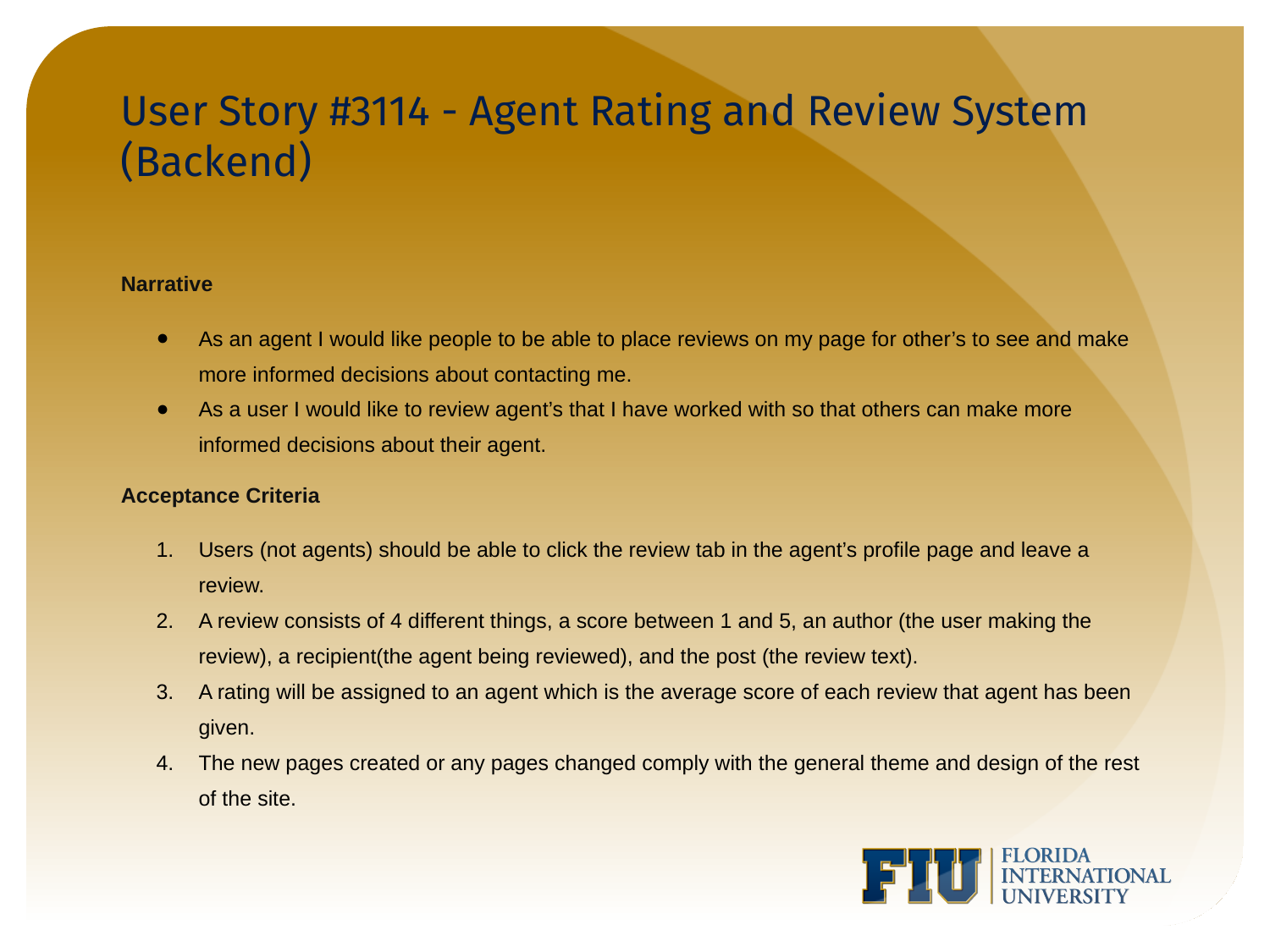

# User Story #3114 - Agent Rating and Review System (Backend)
Narrative
As an agent I would like people to be able to place reviews on my page for other’s to see and make more informed decisions about contacting me.
As a user I would like to review agent’s that I have worked with so that others can make more informed decisions about their agent.
Acceptance Criteria
Users (not agents) should be able to click the review tab in the agent’s profile page and leave a review.
A review consists of 4 different things, a score between 1 and 5, an author (the user making the review), a recipient(the agent being reviewed), and the post (the review text).
A rating will be assigned to an agent which is the average score of each review that agent has been given.
The new pages created or any pages changed comply with the general theme and design of the rest of the site.